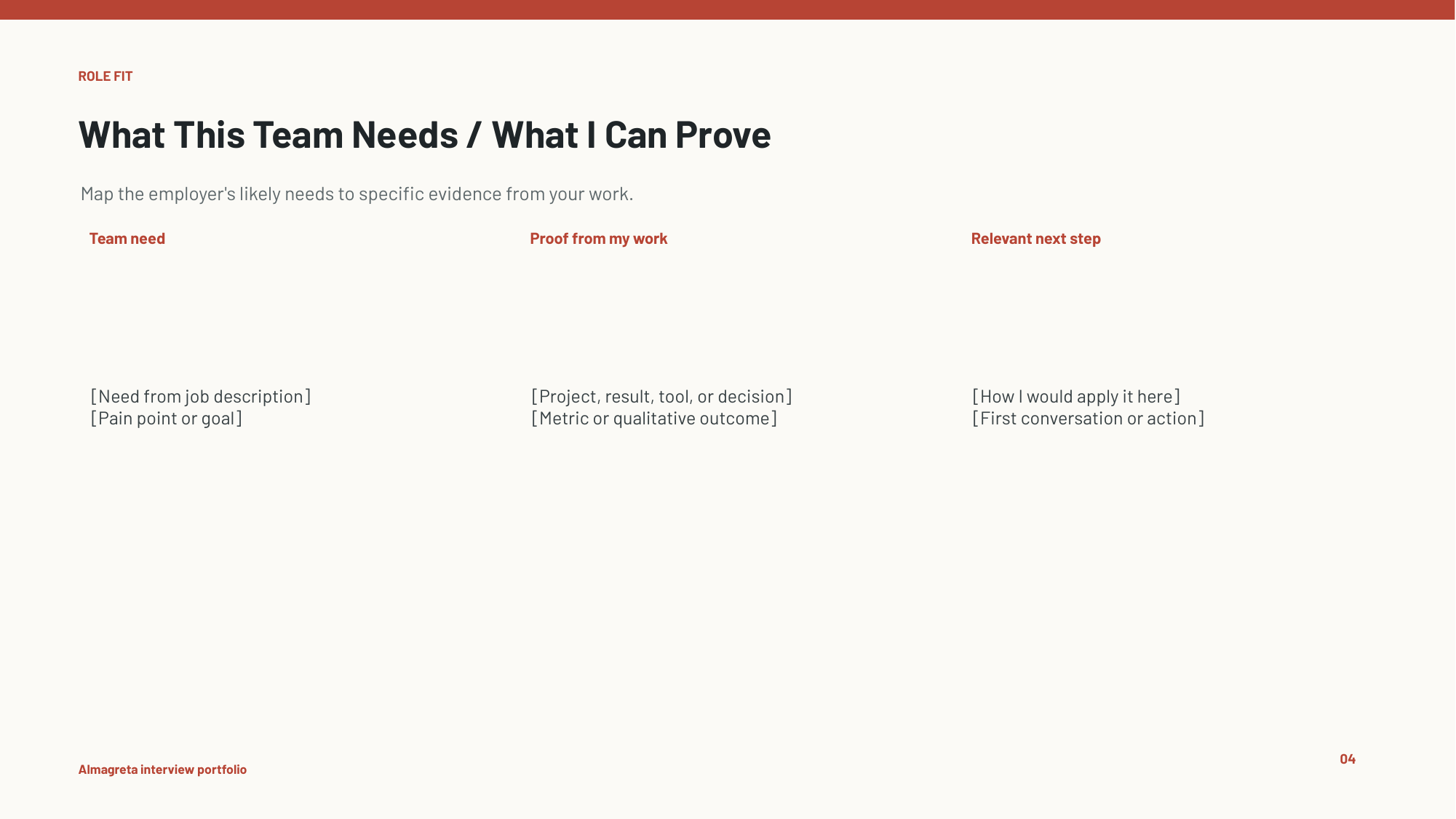

ROLE FIT
What This Team Needs / What I Can Prove
Map the employer's likely needs to specific evidence from your work.
Team need
Proof from my work
Relevant next step
[Need from job description]
[Pain point or goal]
[Project, result, tool, or decision]
[Metric or qualitative outcome]
[How I would apply it here]
[First conversation or action]
04
Almagreta interview portfolio